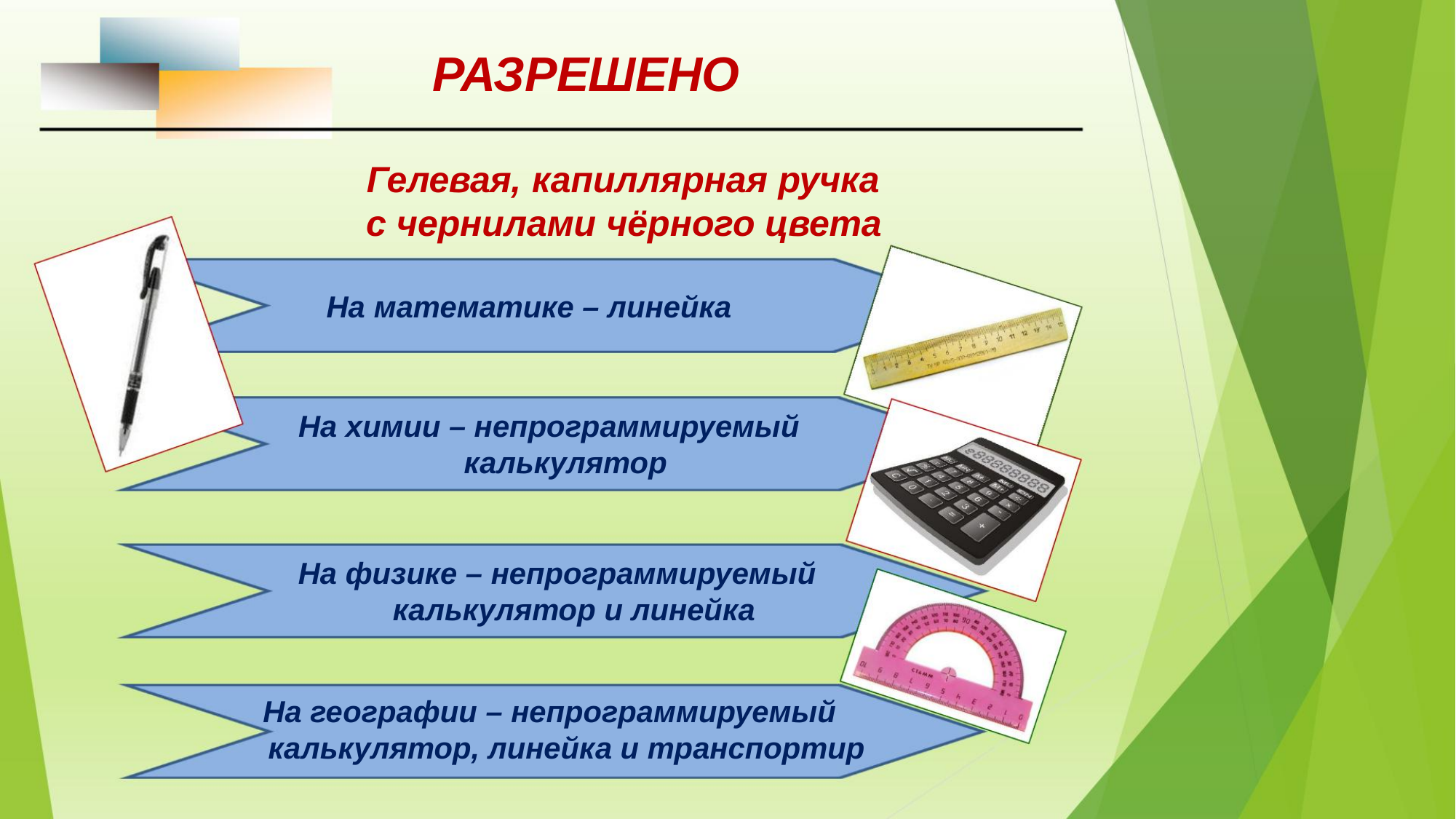

РАЗРЕШЕНО
Гелевая, капиллярная ручка
с чернилами чёрного цвета
На математике – линейка
На химии – непрограммируемый
калькулятор
На физике – непрограммируемый
калькулятор и линейка
На географии – непрограммируемый
калькулятор, линейка и транспортир